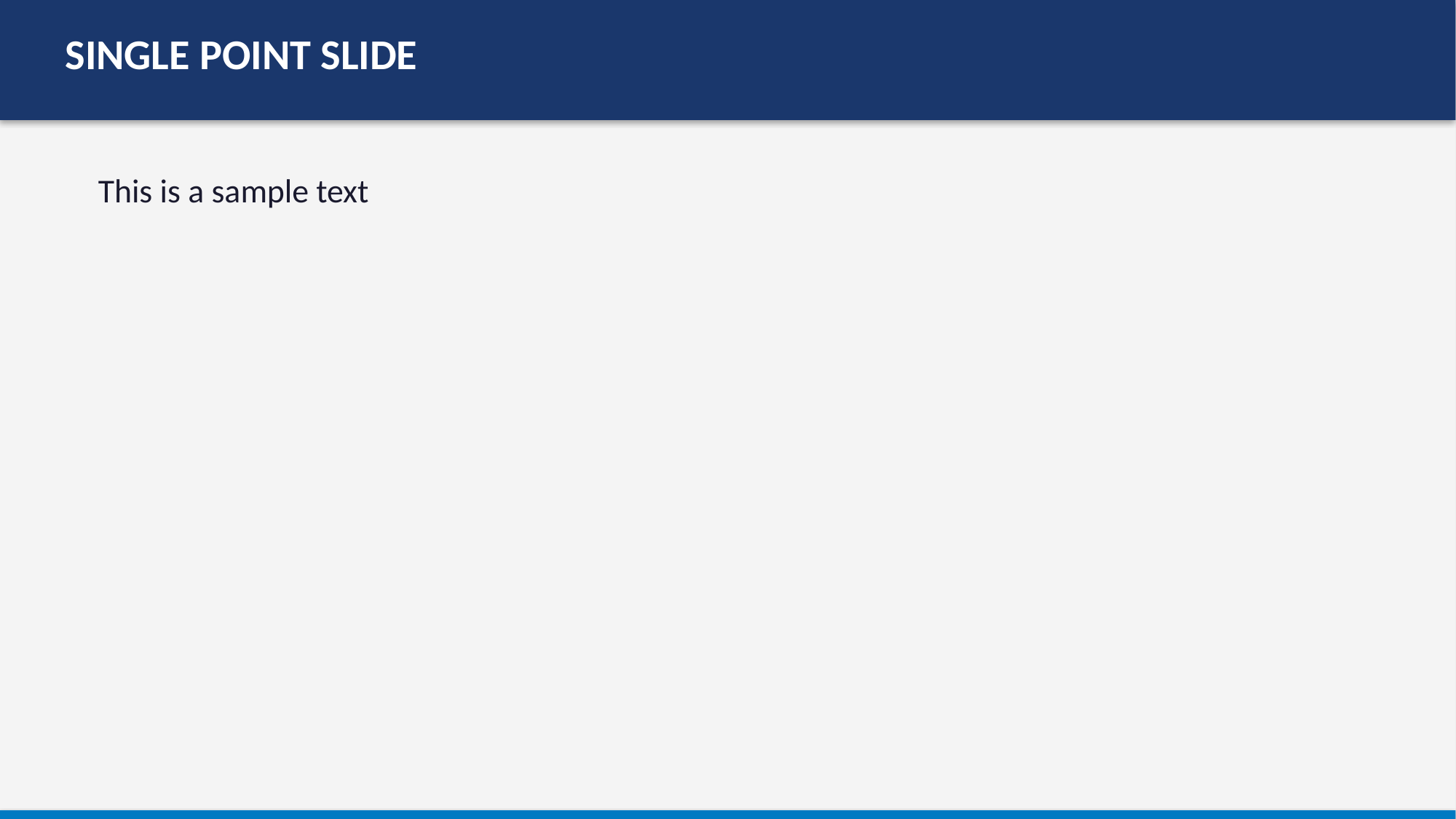

SINGLE POINT SLIDE
This is a sample text